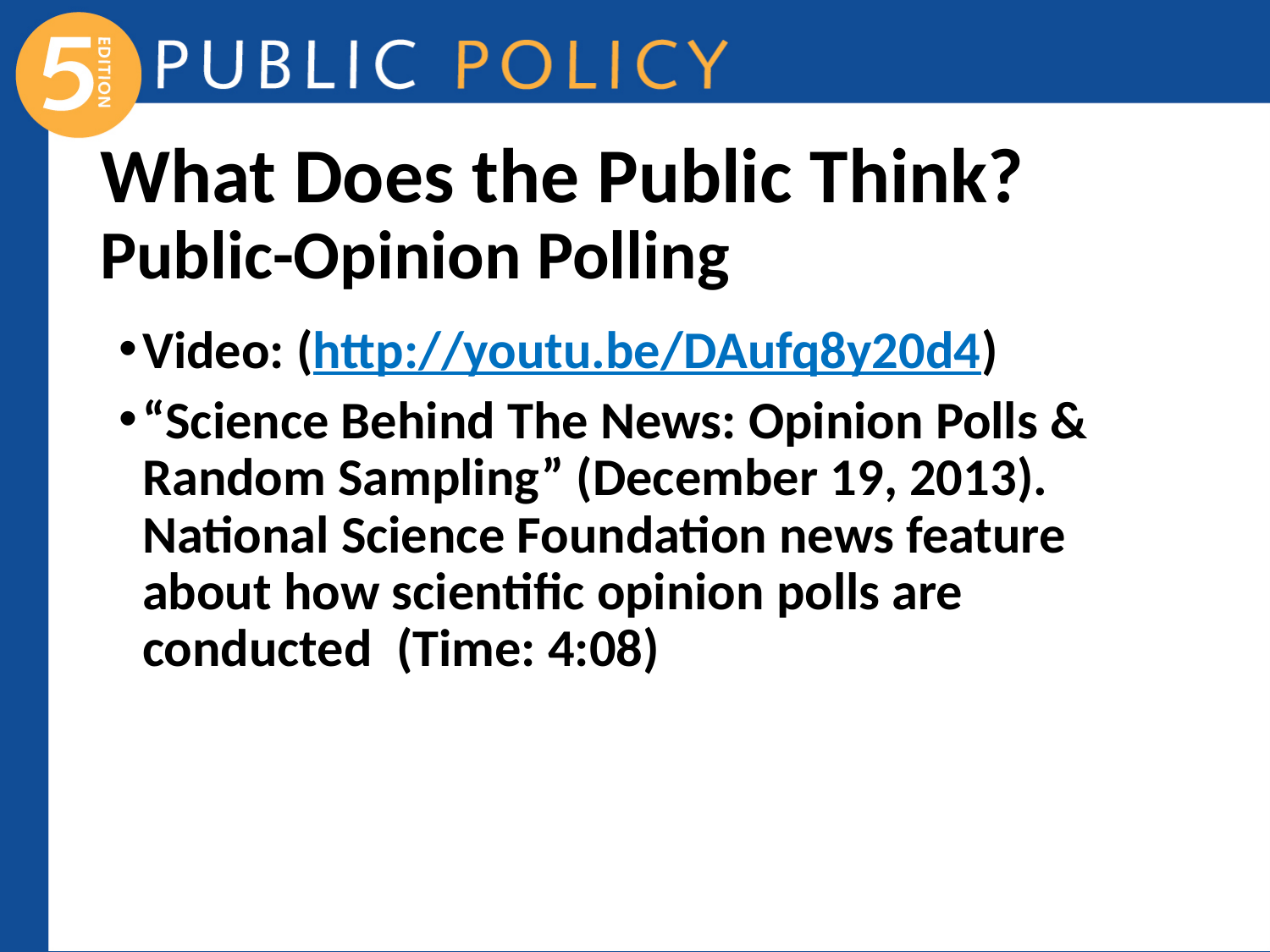

# What Does the Public Think? Public-Opinion Polling
Video: (http://youtu.be/DAufq8y20d4)
“Science Behind The News: Opinion Polls & Random Sampling” (December 19, 2013). National Science Foundation news feature about how scientific opinion polls are conducted  (Time: 4:08)